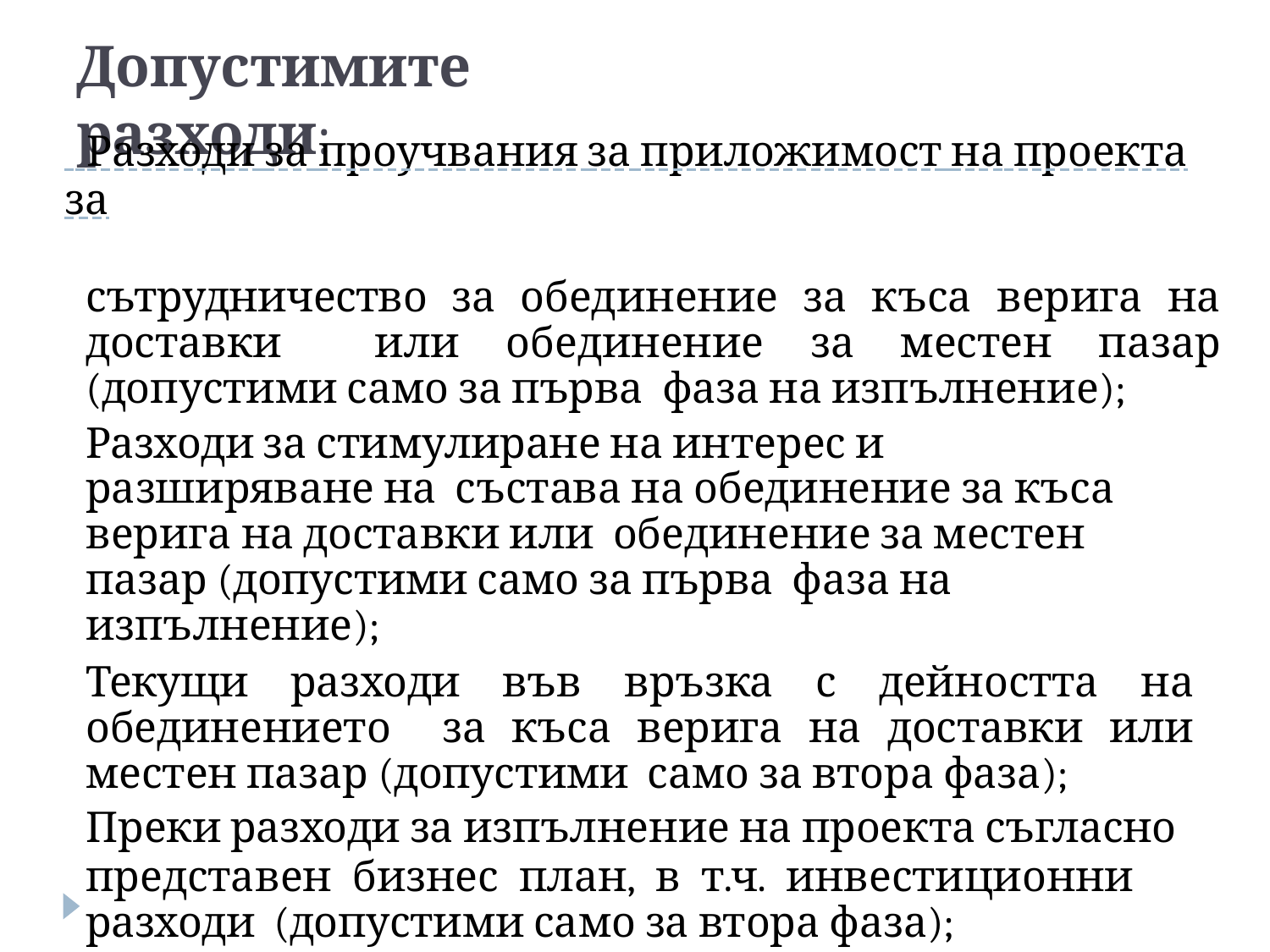

# Допустимите разходи:
  Разходи за проучвания за приложимост на проекта за
сътрудничество за обединение за къса верига на доставки  или обединение за местен пазар (допустими само за първа  фаза на изпълнение);
Разходи за стимулиране на интерес и разширяване на  състава на обединение за къса верига на доставки или  обединение за местен пазар (допустими само за първа  фаза на изпълнение);
Текущи разходи във връзка с дейността на обединението  за къса верига на доставки или местен пазар (допустими  само за втора фаза);
Преки разходи за изпълнение на проекта съгласно
представен бизнес план, в т.ч. инвестиционни разходи  (допустими само за втора фаза);
Разходите за популяризиране на проекта (допустими само
  за втора фаза).